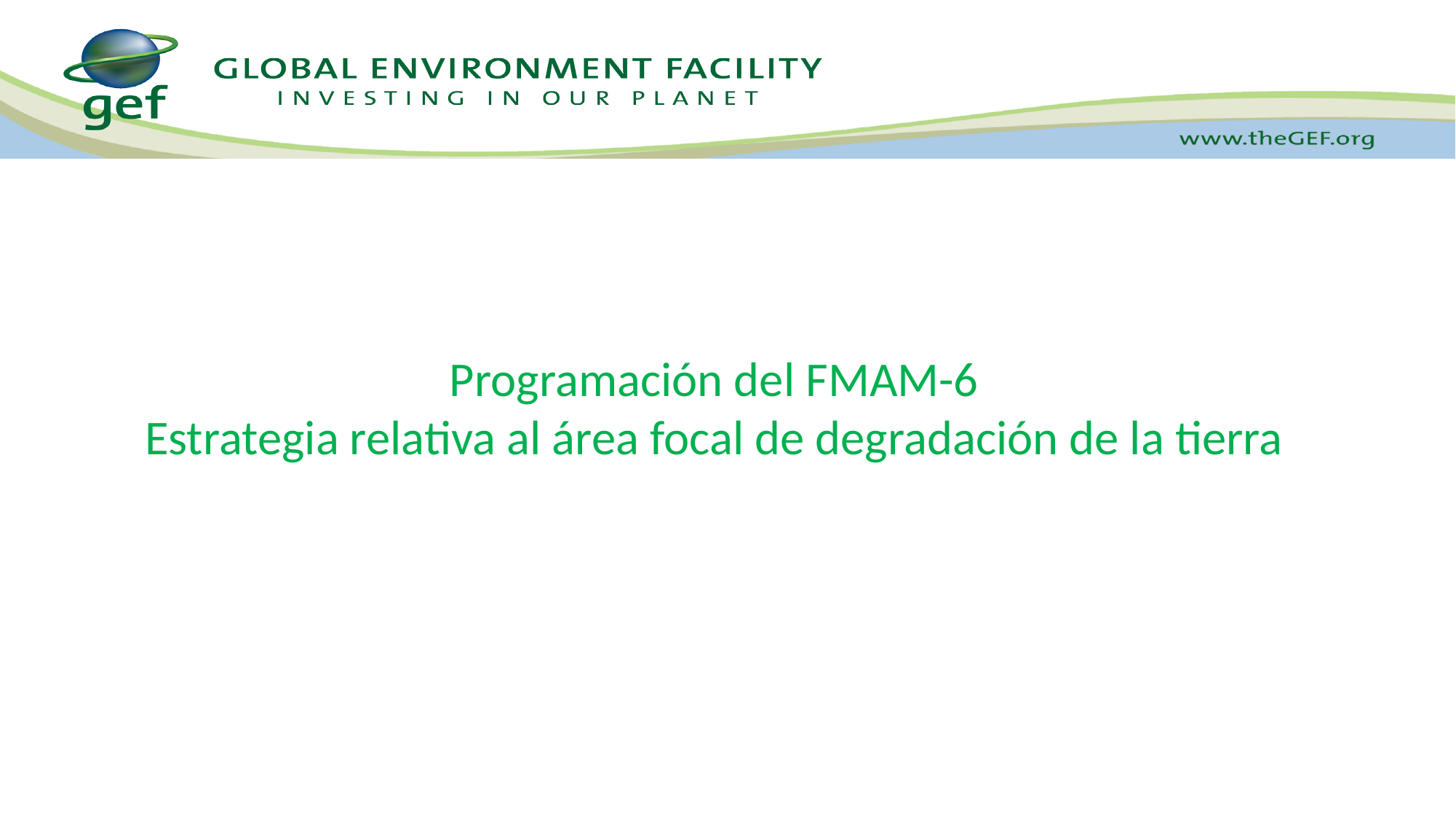

# Programación del FMAM-6 Estrategia relativa al área focal de degradación de la tierra